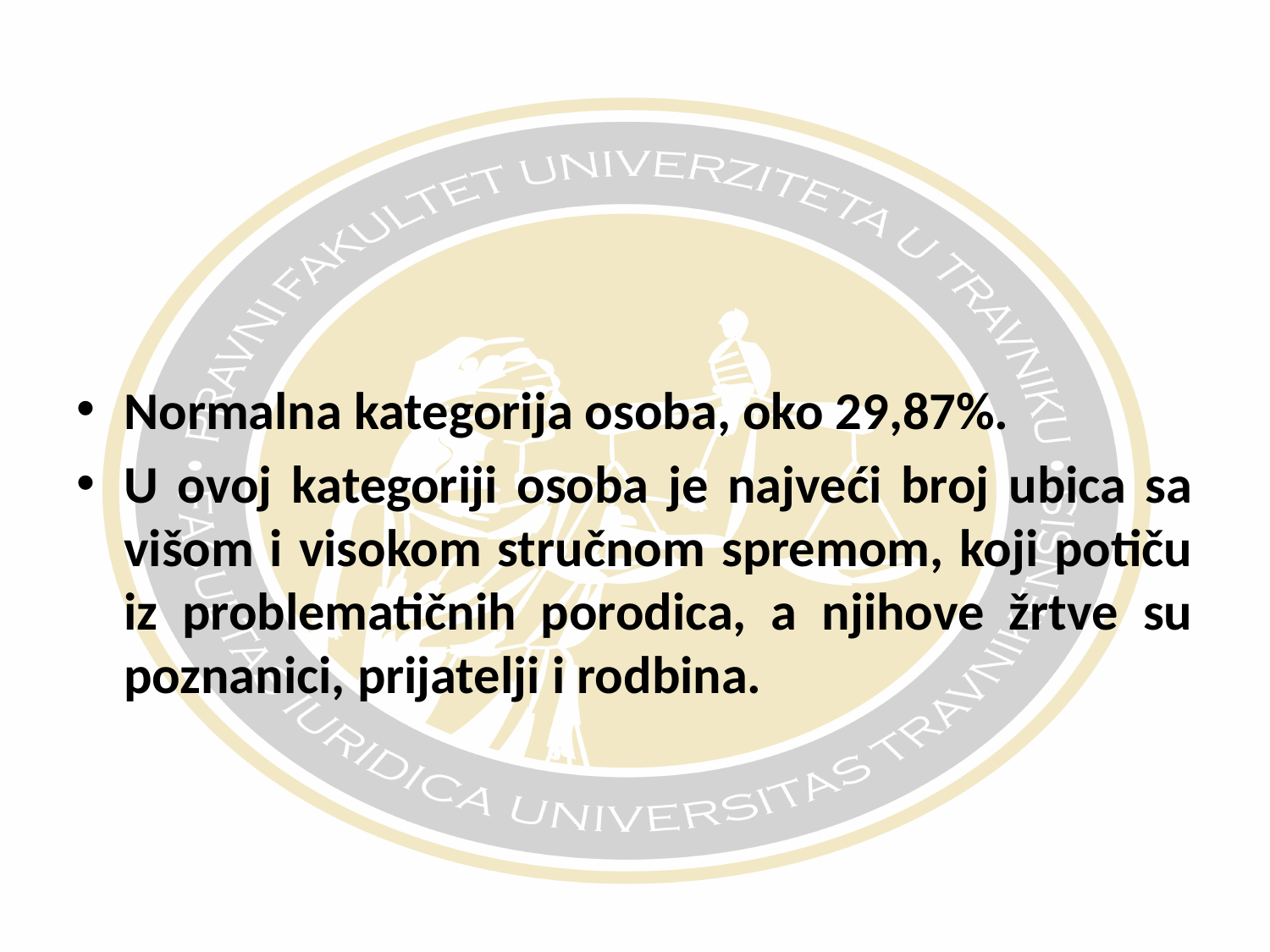

#

Normalna kategorija osoba, oko 29,87%.
U ovoj kategoriji osoba je najveći broj ubica sa višom i visokom stručnom spremom, koji potiču iz problematičnih porodica, a njihove žrtve su poznanici, prijatelji i rodbina.